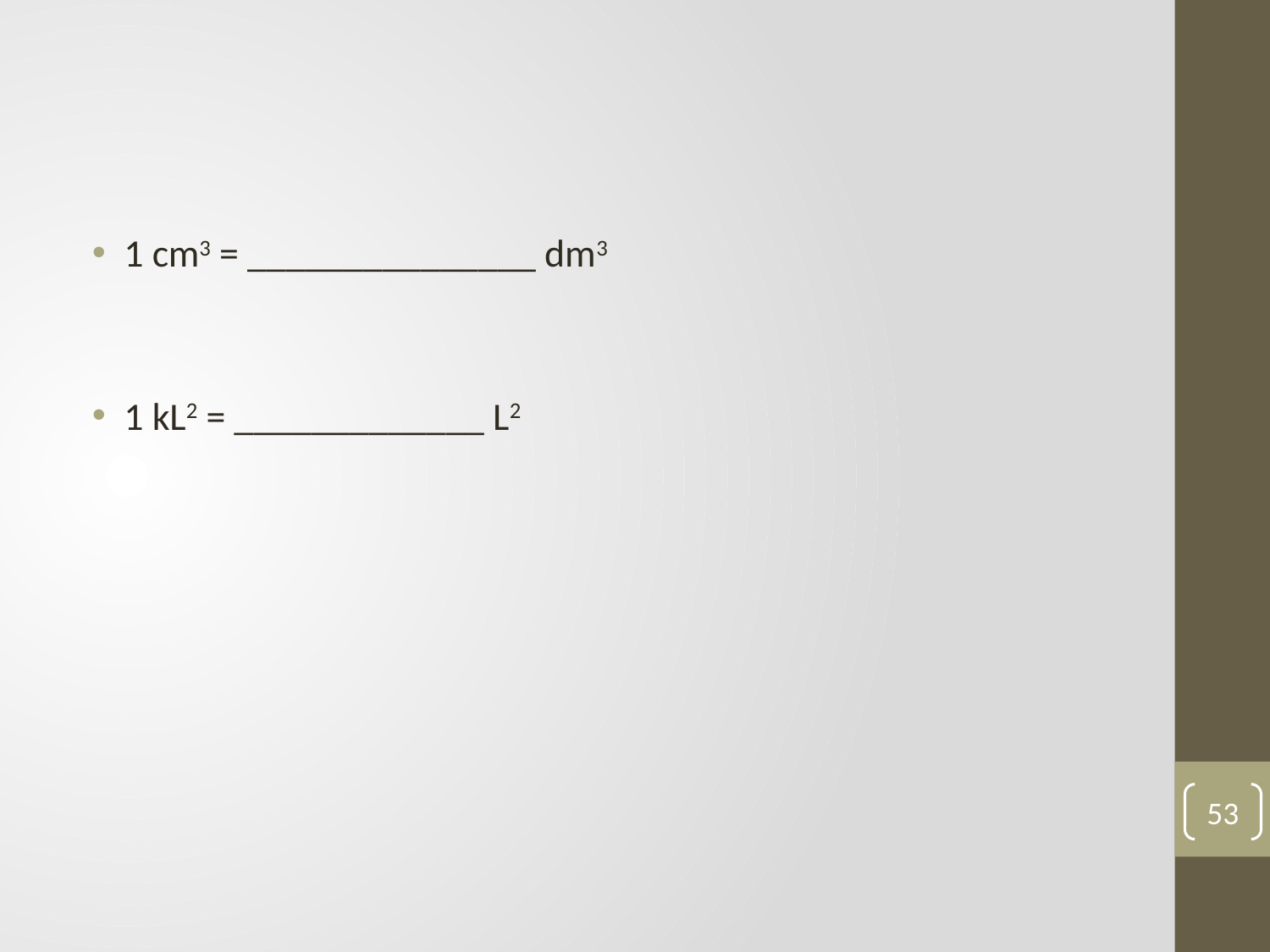

#
1 cm3 = _______________ dm3

1 kL2 = _____________ L2
53